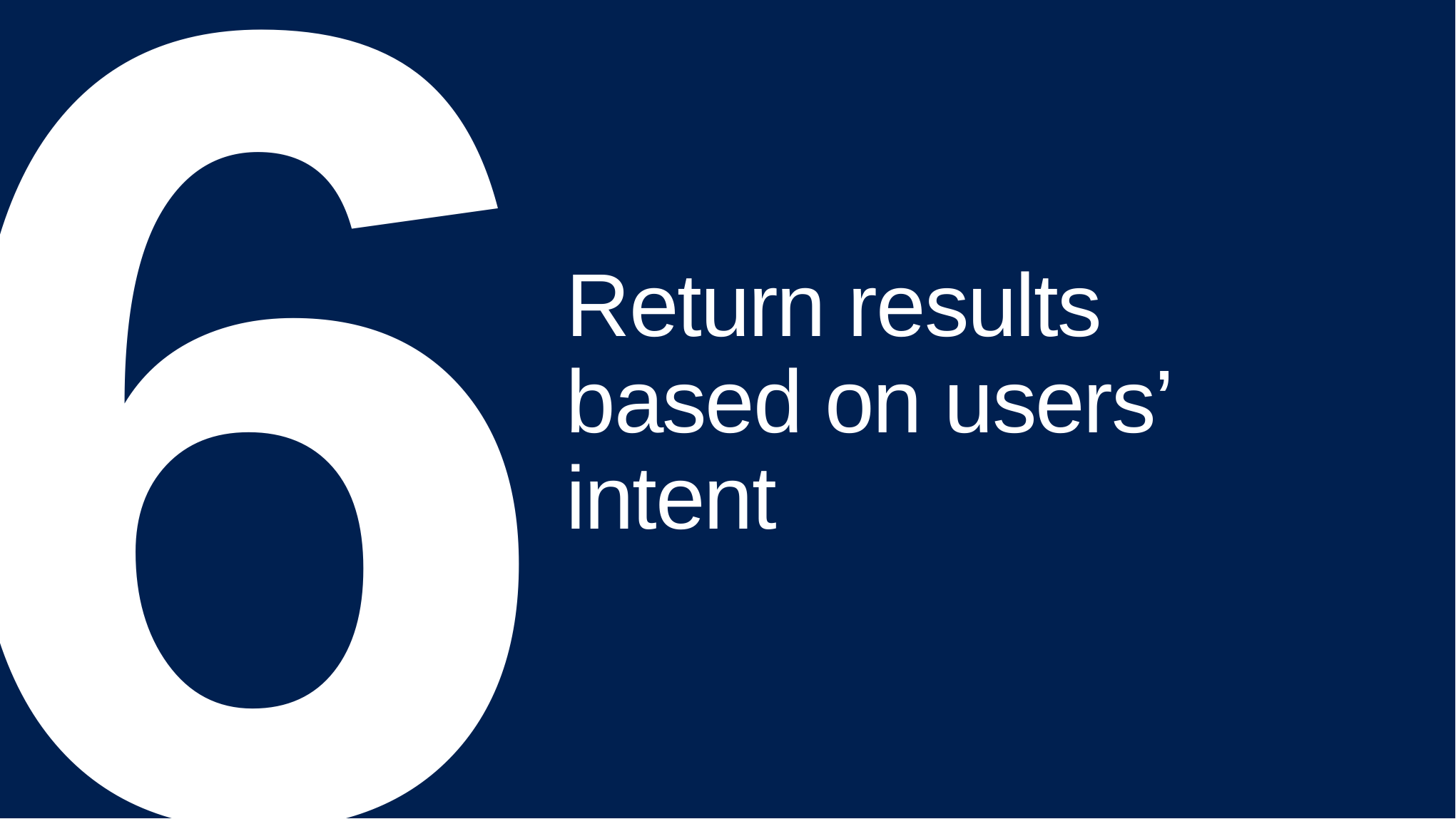

6
# Return results based on users’ intent